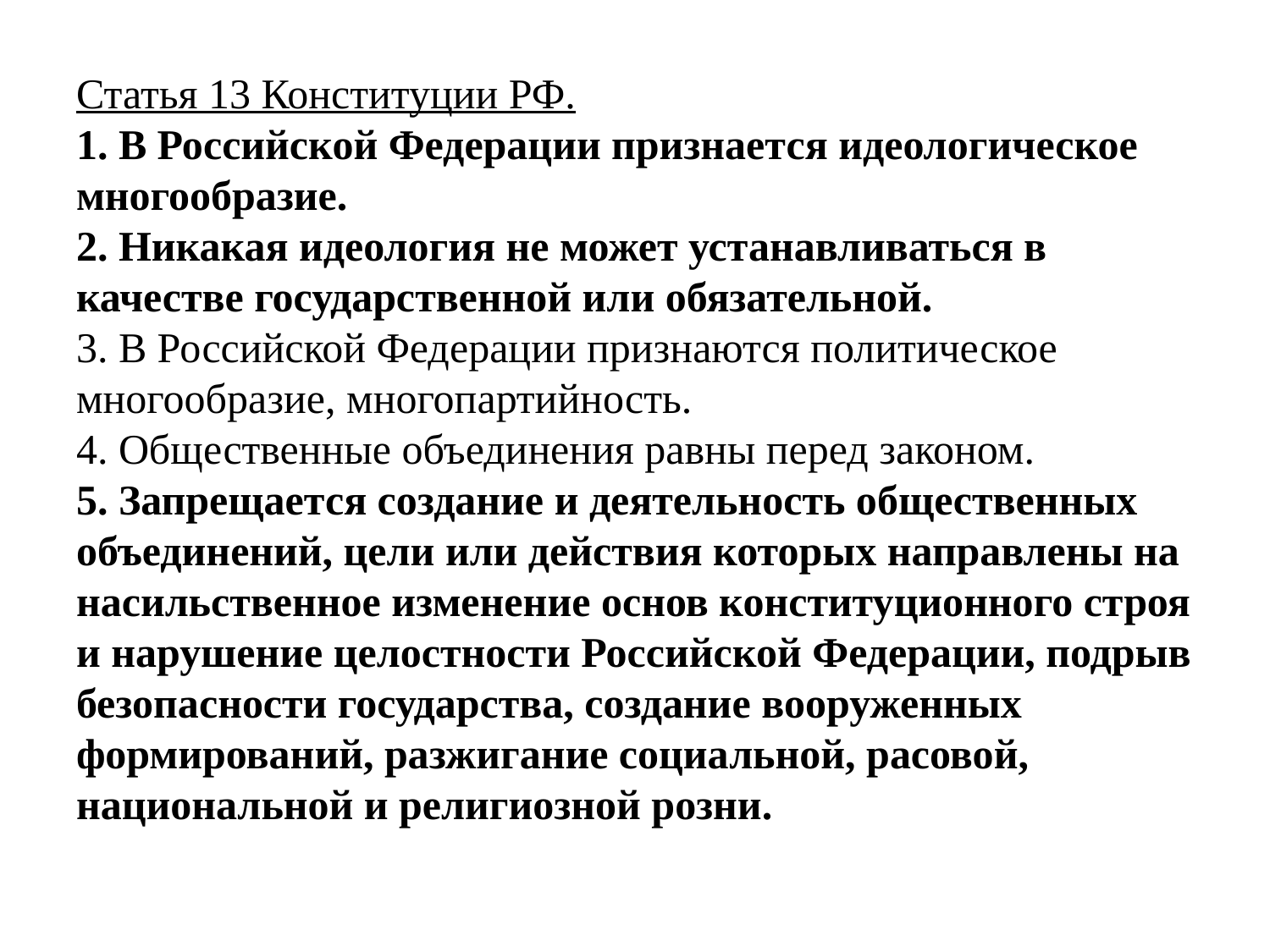

# Статья 13 Конституции РФ. 1. В Российской Федерации признается идеологическое многообразие. 2. Никакая идеология не может устанавливаться в качестве государственной или обязательной. 3. В Российской Федерации признаются политическое многообразие, многопартийность. 4. Общественные объединения равны перед законом. 5. Запрещается создание и деятельность общественных объединений, цели или действия которых направлены на насильственное изменение основ конституционного строя и нарушение целостности Российской Федерации, подрыв безопасности государства, создание вооруженных формирований, разжигание социальной, расовой, национальной и религиозной розни.